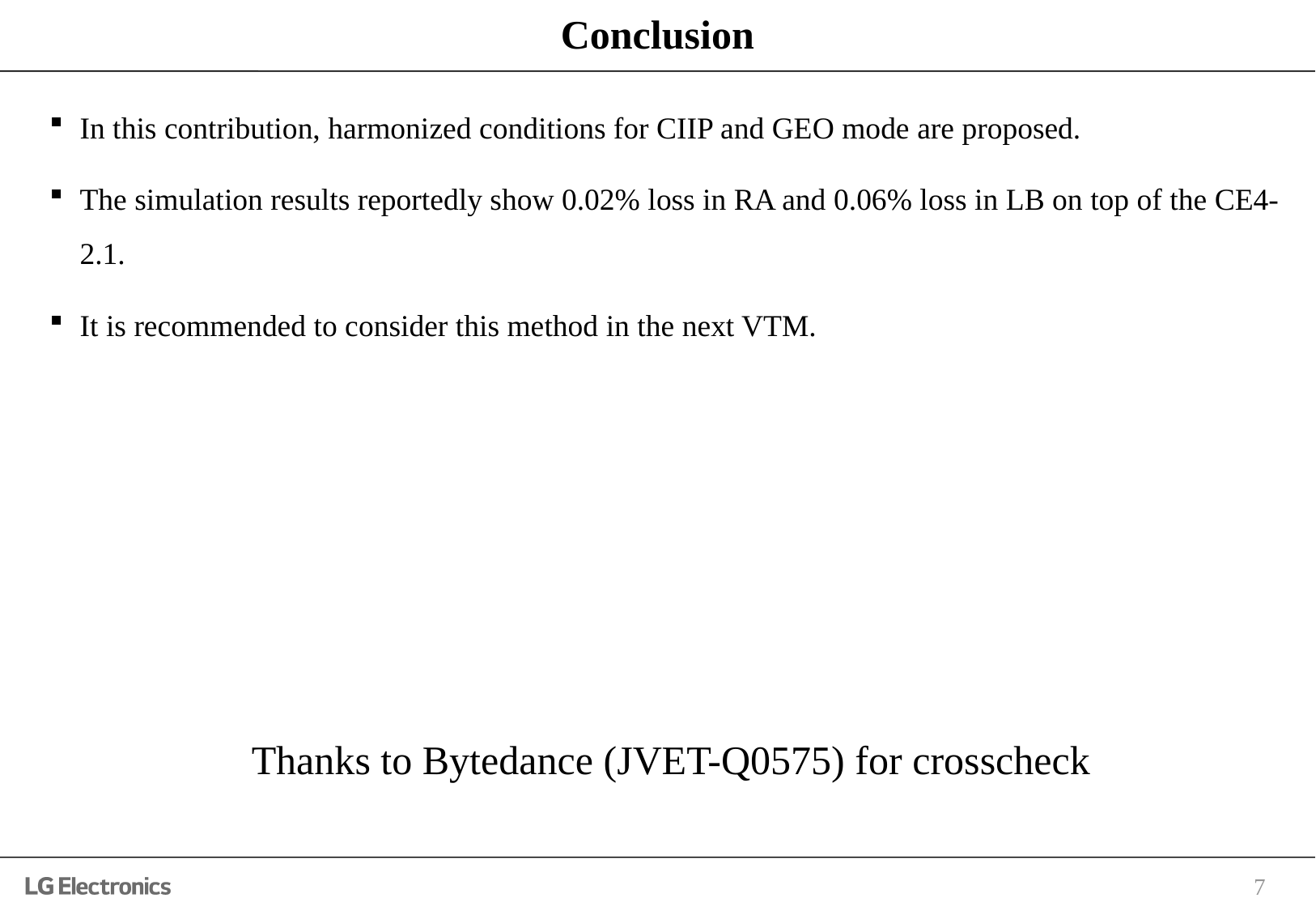

# Conclusion

In this contribution, harmonized conditions for CIIP and GEO mode are proposed.
The simulation results reportedly show 0.02% loss in RA and 0.06% loss in LB on top of the CE4-2.1.
It is recommended to consider this method in the next VTM.
Thanks to Bytedance (JVET-Q0575) for crosscheck
7